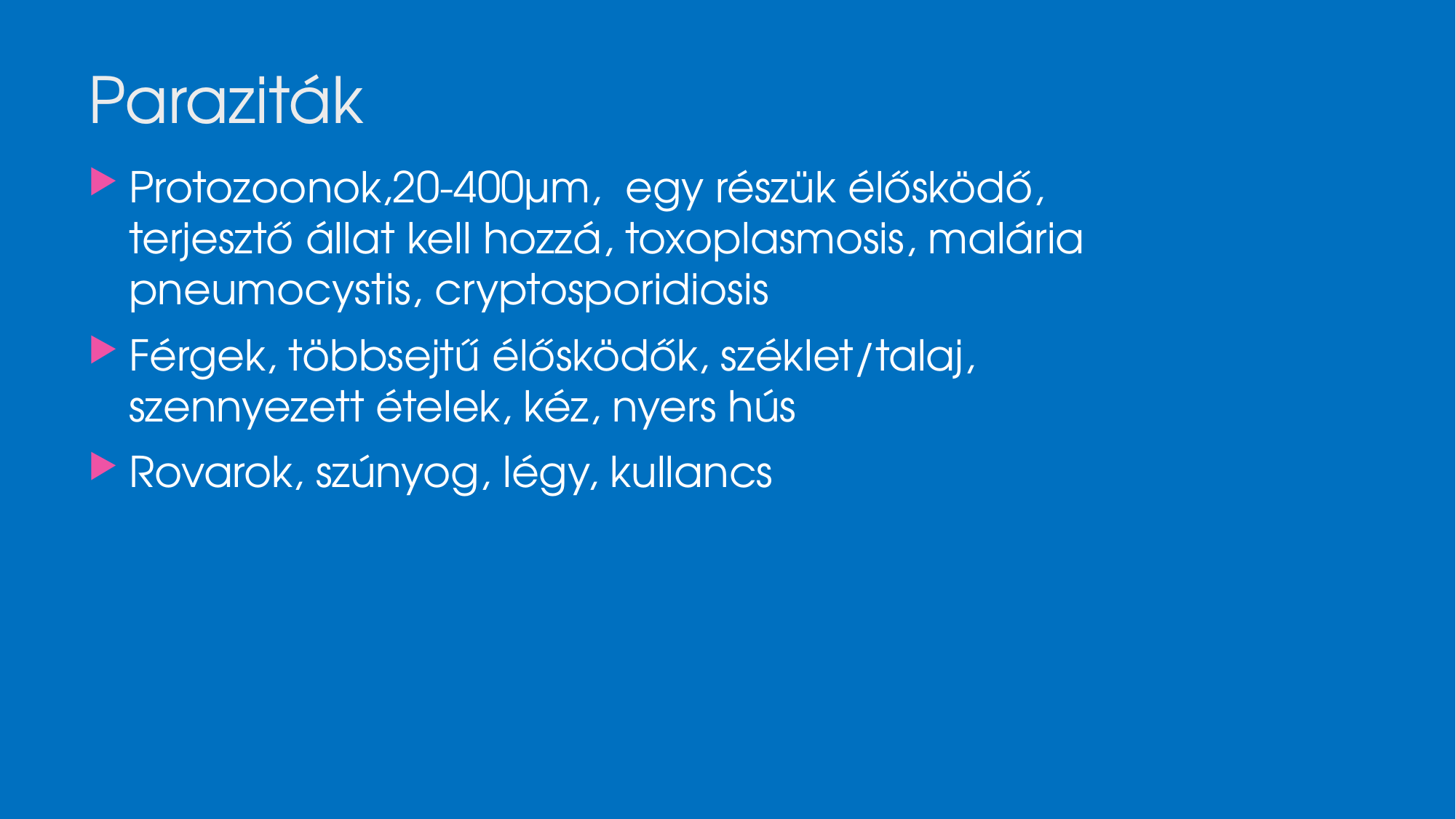

# Paraziták
Protozoonok,20-400µm,  egy részük élősködő, terjesztő állat kell hozzá, toxoplasmosis, malária pneumocystis, cryptosporidiosis
Férgek, többsejtű élősködők, széklet/talaj, szennyezett ételek, kéz, nyers hús
Rovarok, szúnyog, légy, kullancs